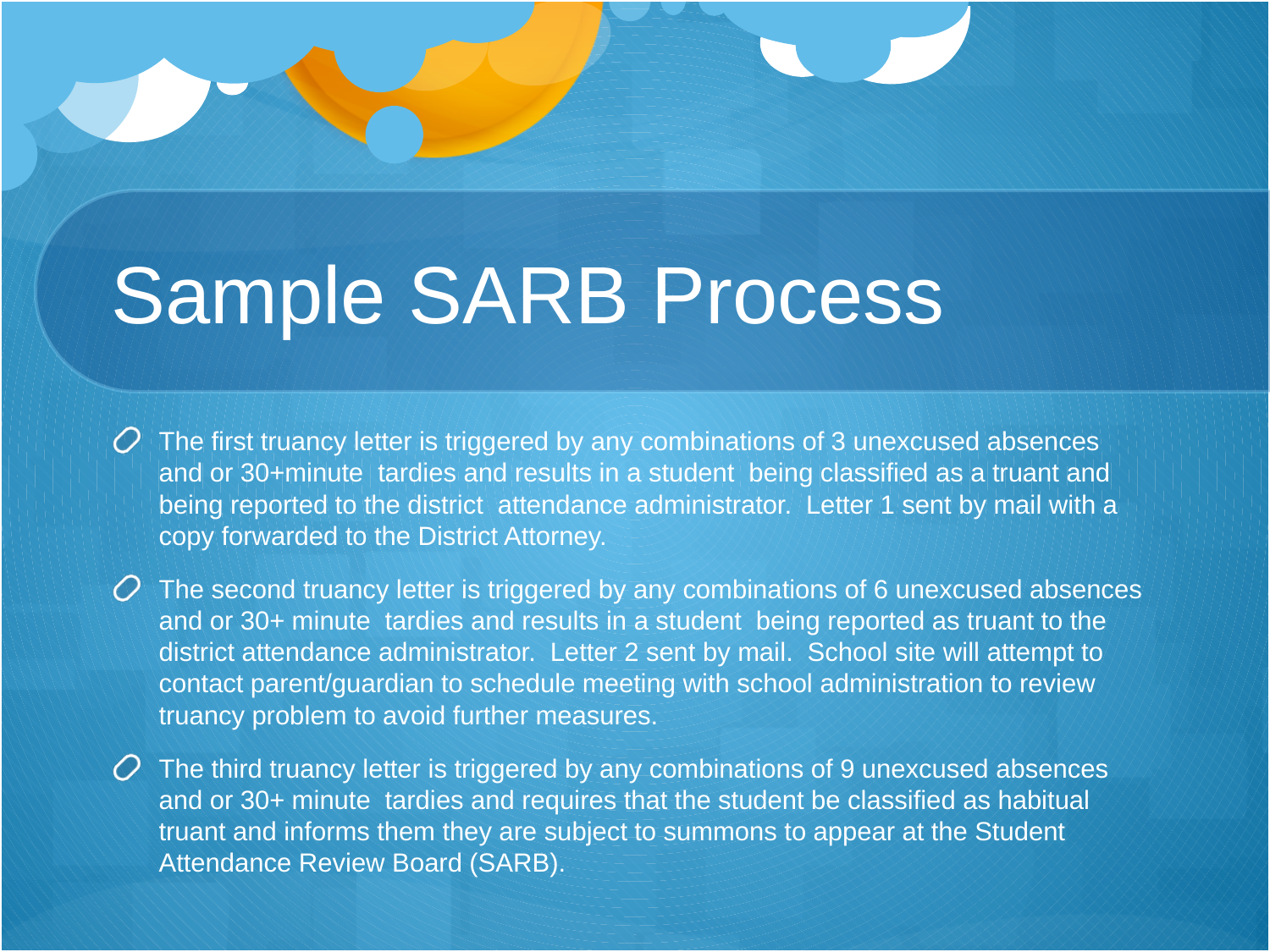

# Sample SARB Process
The first truancy letter is triggered by any combinations of 3 unexcused absences  and or 30+minute  tardies and results in a student  being classified as a truant and being reported to the district  attendance administrator.  Letter 1 sent by mail with a copy forwarded to the District Attorney.
The second truancy letter is triggered by any combinations of 6 unexcused absences and or 30+ minute  tardies and results in a student  being reported as truant to the district attendance administrator.  Letter 2 sent by mail.  School site will attempt to contact parent/guardian to schedule meeting with school administration to review truancy problem to avoid further measures.
The third truancy letter is triggered by any combinations of 9 unexcused absences and or 30+ minute  tardies and requires that the student be classified as habitual truant and informs them they are subject to summons to appear at the Student Attendance Review Board (SARB).